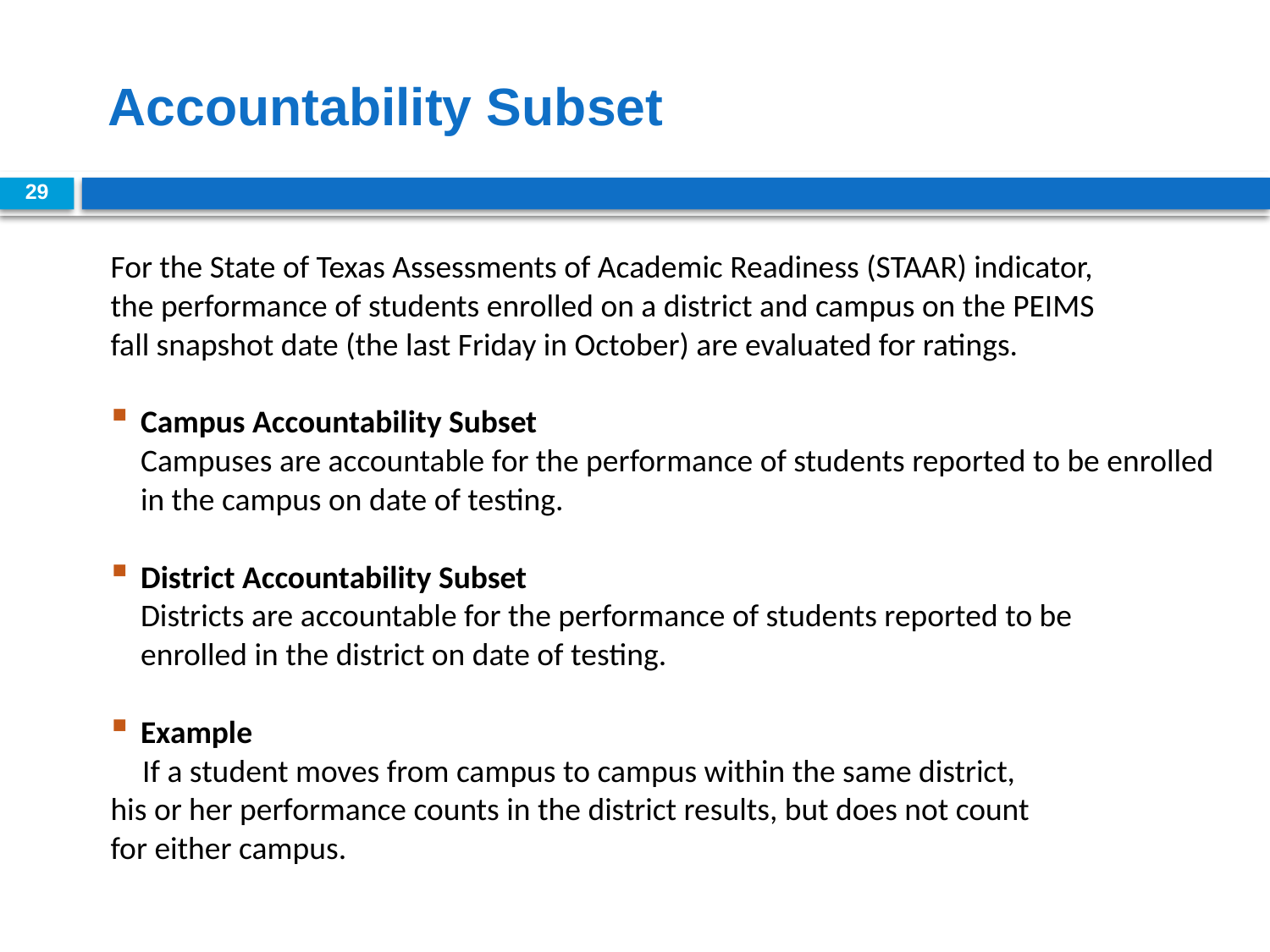

# Accountability Subset
29
For the State of Texas Assessments of Academic Readiness (STAAR) indicator,
the performance of students enrolled on a district and campus on the PEIMS
fall snapshot date (the last Friday in October) are evaluated for ratings.

Campus Accountability Subset
Campuses are accountable for the performance of students reported to be enrolled in the campus on date of testing.

District Accountability Subset
Districts are accountable for the performance of students reported to be
enrolled in the district on date of testing.

Example
	If a student moves from campus to campus within the same district,
his or her performance counts in the district results, but does not count
for either campus.